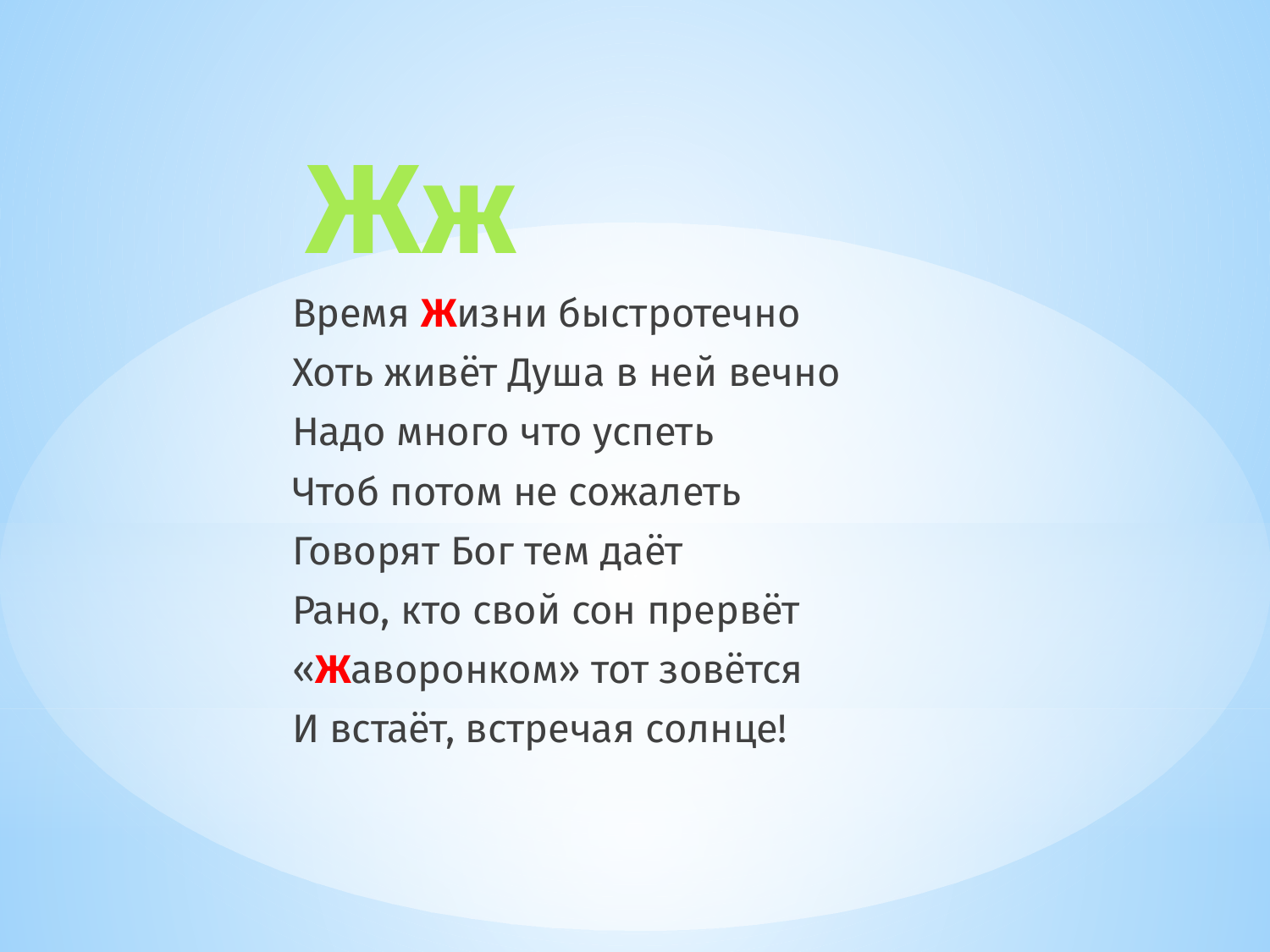

# Жж
Время Жизни быстротечно
Хоть живёт Душа в ней вечно
Надо много что успеть
Чтоб потом не сожалеть
Говорят Бог тем даёт
Рано, кто свой сон прервёт
«Жаворонком» тот зовётся
И встаёт, встречая солнце!